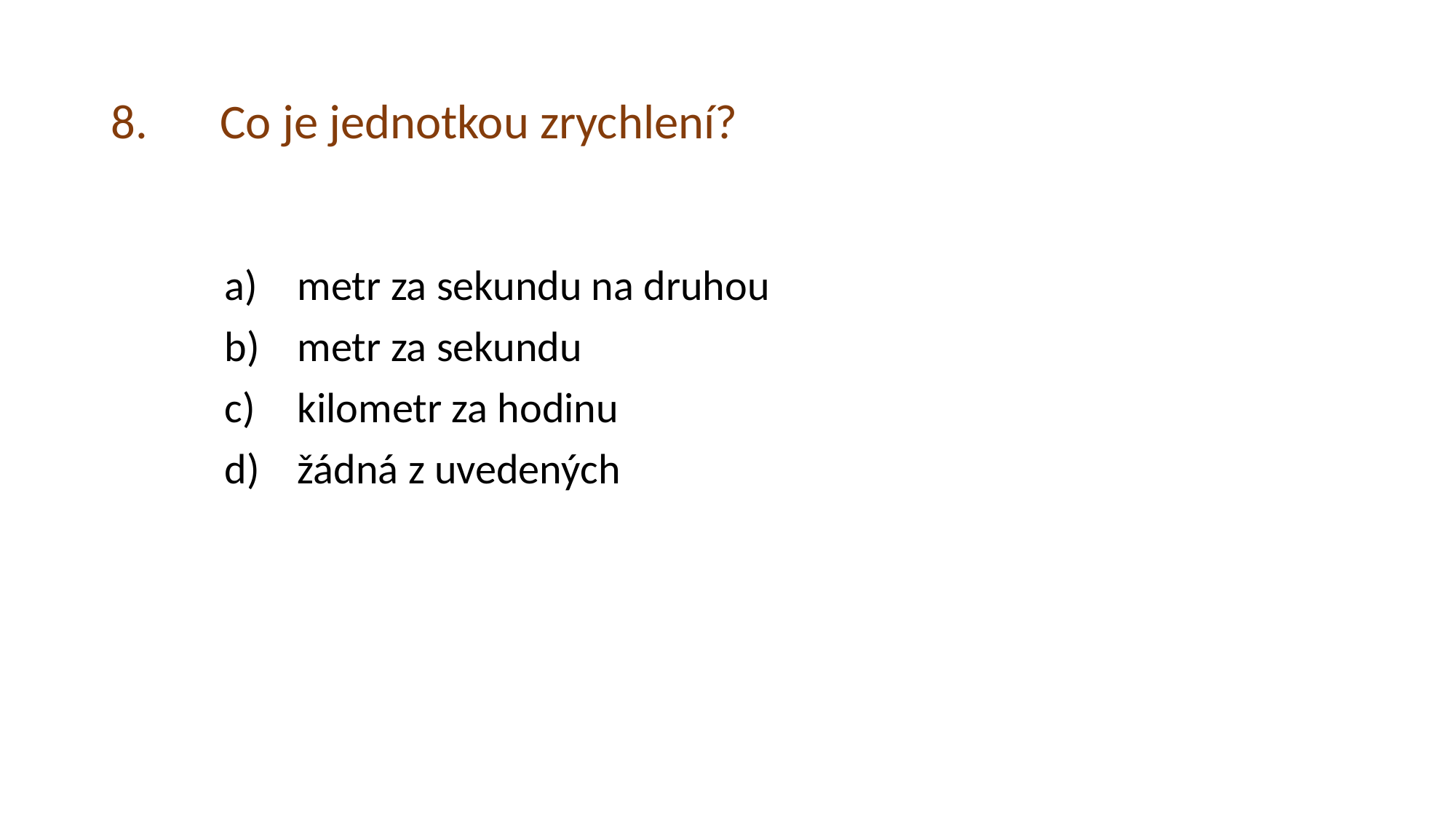

# 8.	Co je jednotkou zrychlení?
metr za sekundu na druhou
metr za sekundu
kilometr za hodinu
žádná z uvedených